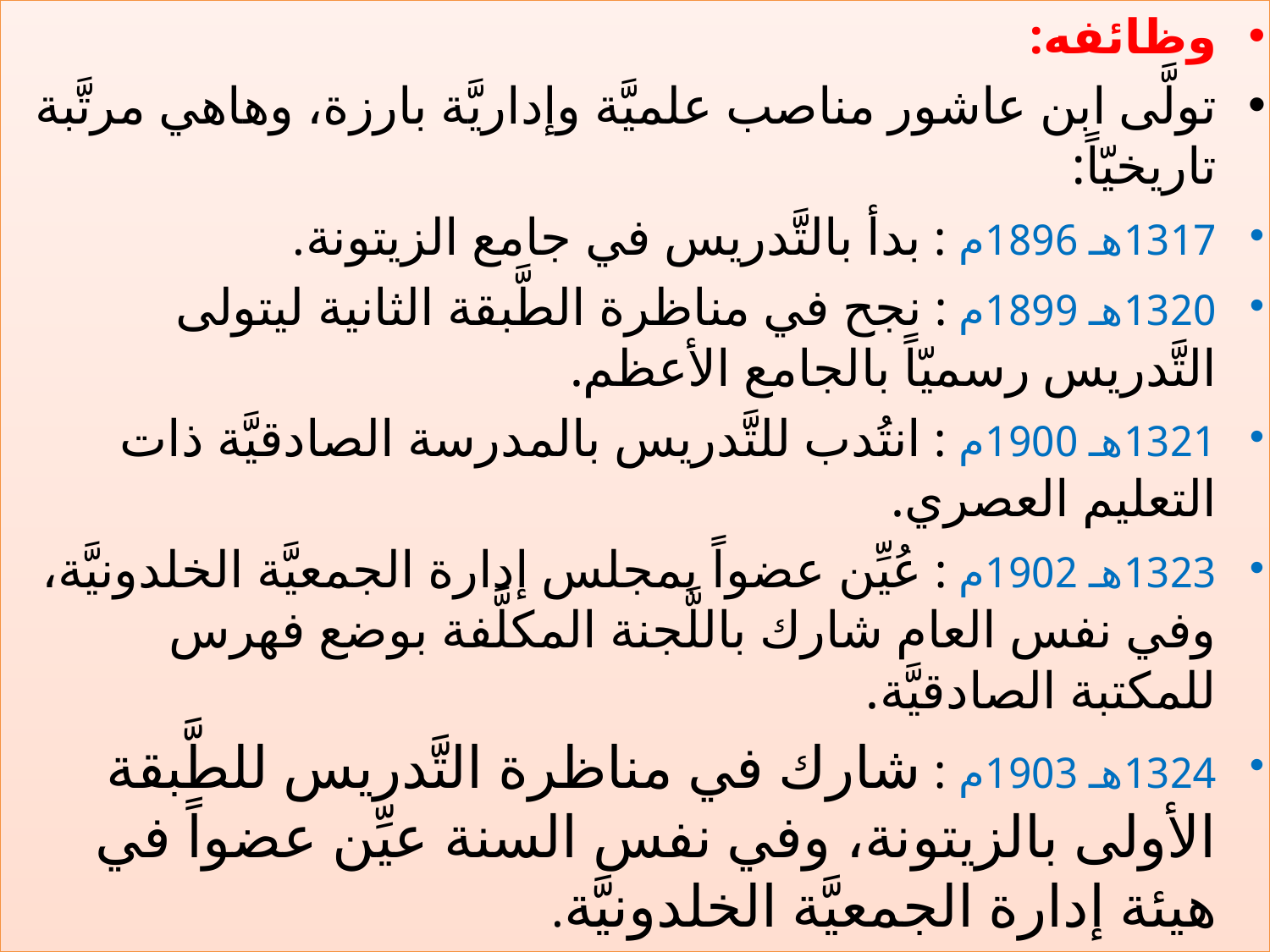

وظائفه:
تولَّى ابن عاشور مناصب علميَّة وإداريَّة بارزة، وهاهي مرتَّبة تاريخيّاً:
1317هـ 1896م : بدأ بالتَّدريس في جامع الزيتونة.
1320هـ 1899م : نجح في مناظرة الطَّبقة الثانية ليتولى التَّدريس رسميّاً بالجامع الأعظم.
1321هـ 1900م : انتُدب للتَّدريس بالمدرسة الصادقيَّة ذات التعليم العصري.
1323هـ 1902م : عُيِّن عضواً بمجلس إدارة الجمعيَّة الخلدونيَّة، وفي نفس العام شارك باللَّجنة المكلَّفة بوضع فهرس للمكتبة الصادقيَّة.
1324هـ 1903م : شارك في مناظرة التَّدريس للطَّبقة الأولى بالزيتونة، وفي نفس السنة عيِّن عضواً في هيئة إدارة الجمعيَّة الخلدونيَّة.